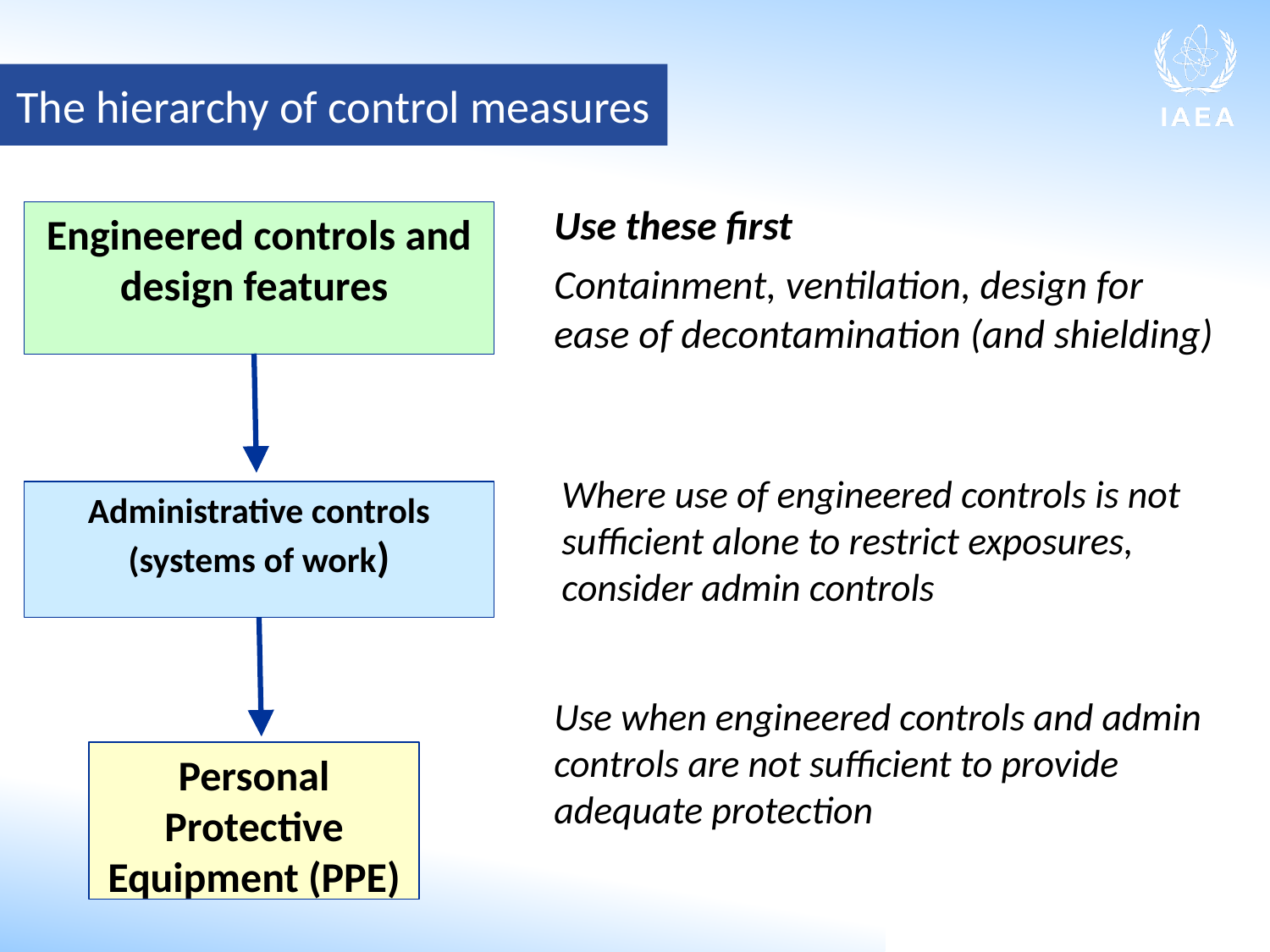

The hierarchy of control measures
Use these first
Containment, ventilation, design for ease of decontamination (and shielding)
Engineered controls and design features
Where use of engineered controls is not sufficient alone to restrict exposures, consider admin controls
Administrative controls (systems of work)
Use when engineered controls and admin controls are not sufficient to provide adequate protection
Personal Protective Equipment (PPE)